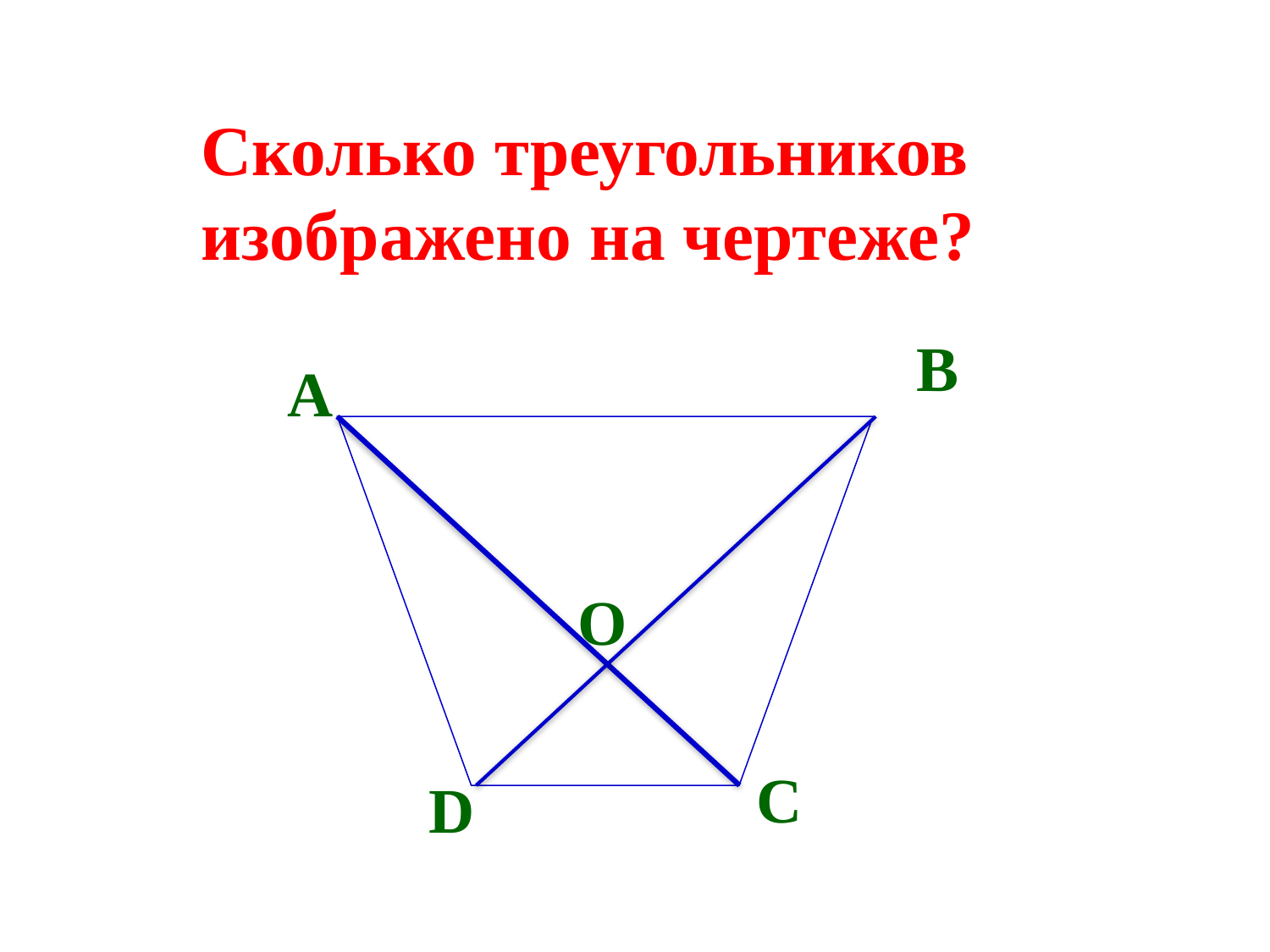

Сколько треугольников изображено на чертеже?
                      В
 А

О
С
D